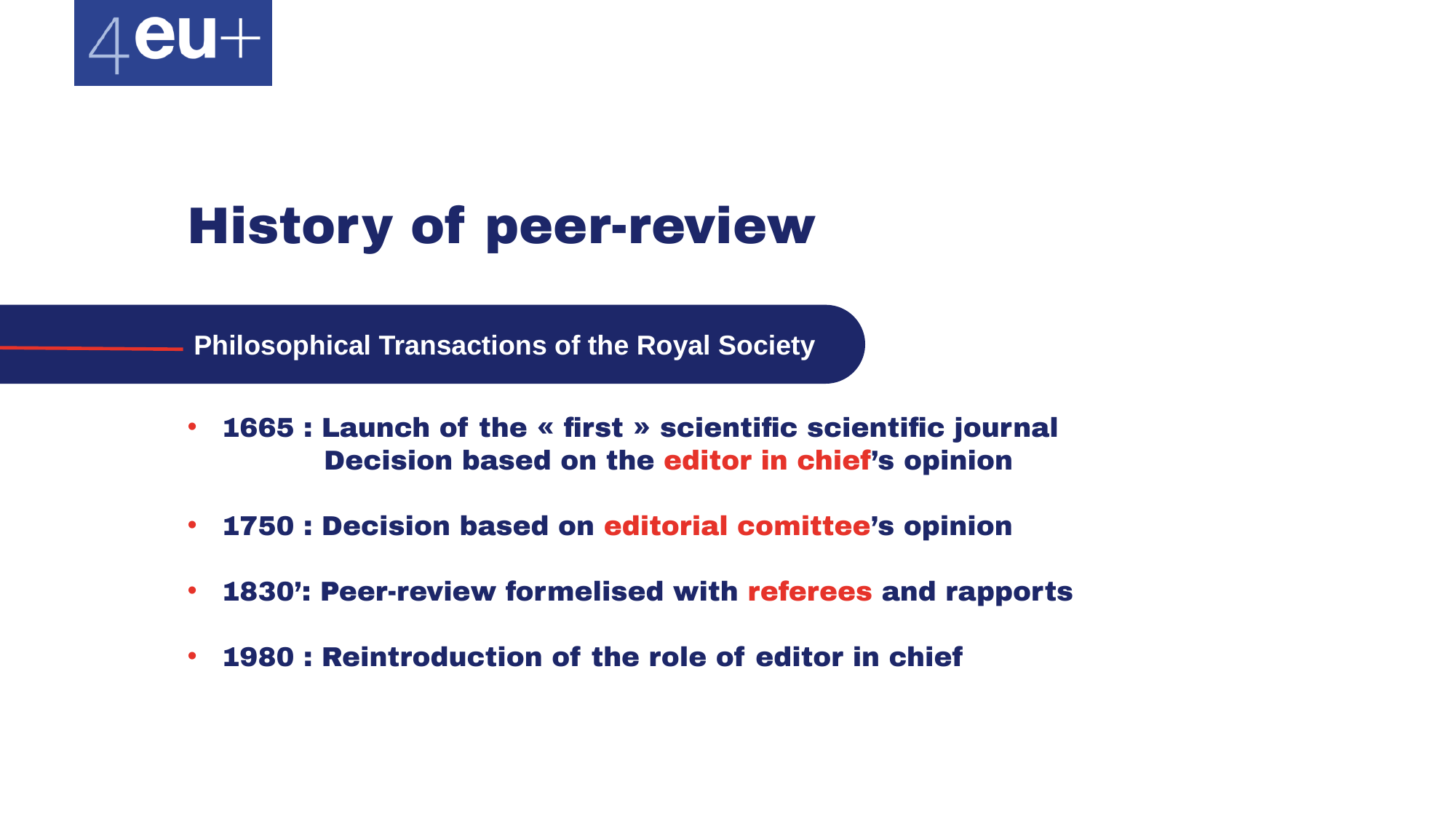

# History of peer-review
Philosophical Transactions of the Royal Society
1665 : Launch of the « first » scientific scientific journal
	   Decision based on the editor in chief’s opinion

1750 : Decision based on editorial comittee’s opinion

1830’: Peer-review formelised with referees and rapports

1980 : Reintroduction of the role of editor in chief